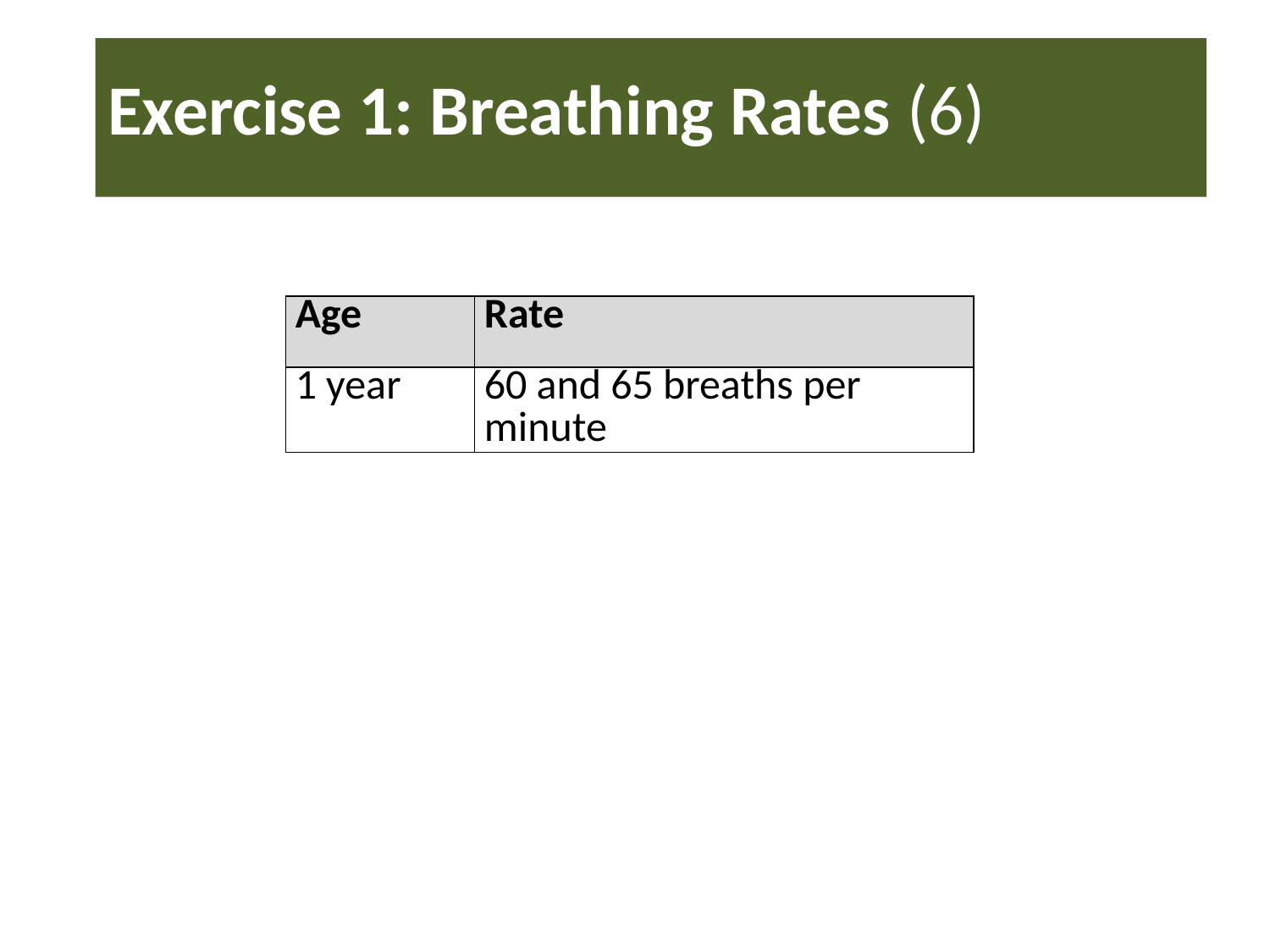

# Exercise 1: Breathing Rates (6)
| Age | Rate |
| --- | --- |
| 1 year | 60 and 65 breaths per minute |